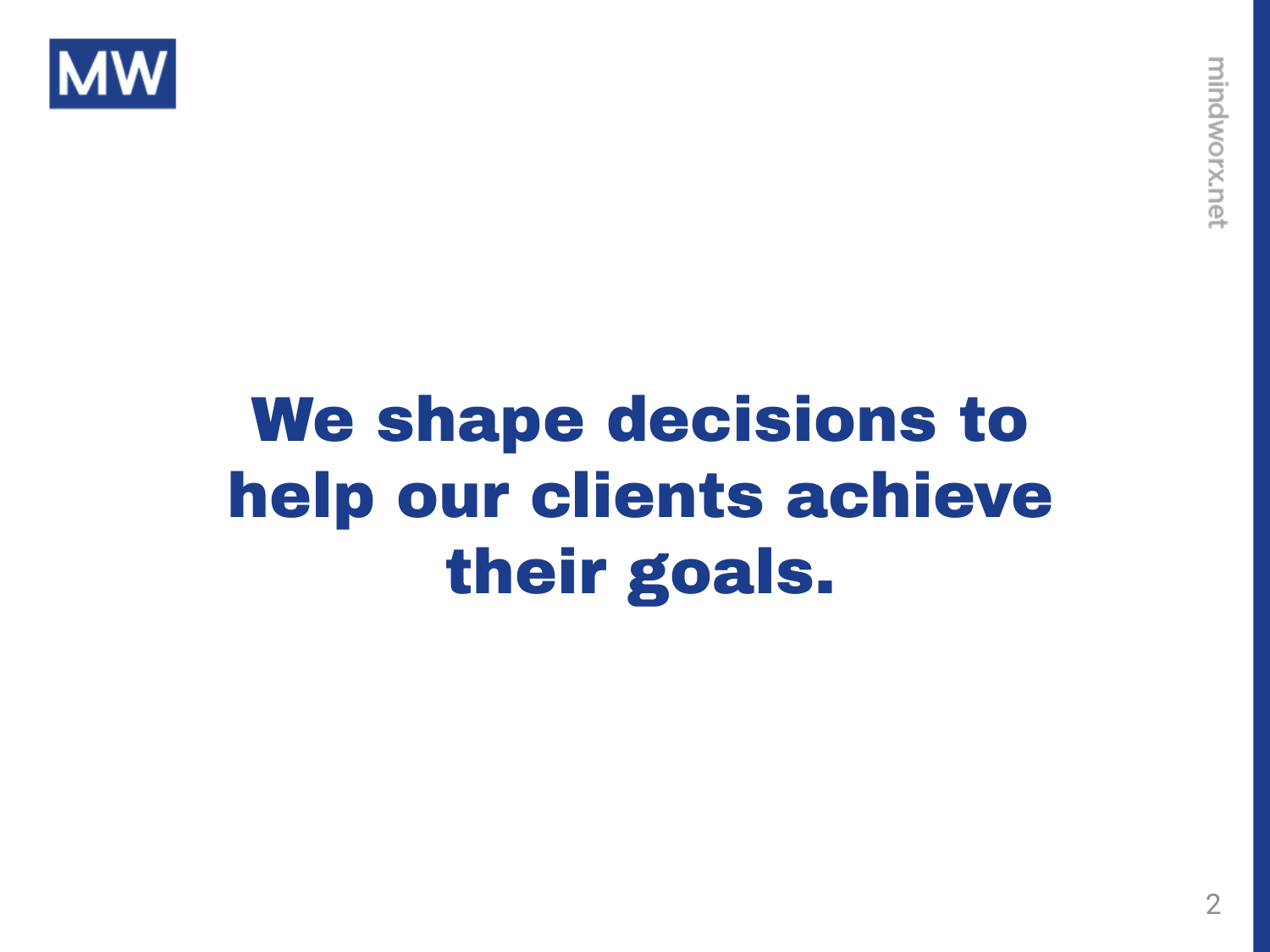

# We shape decisions to help our clients achieve their goals.
2